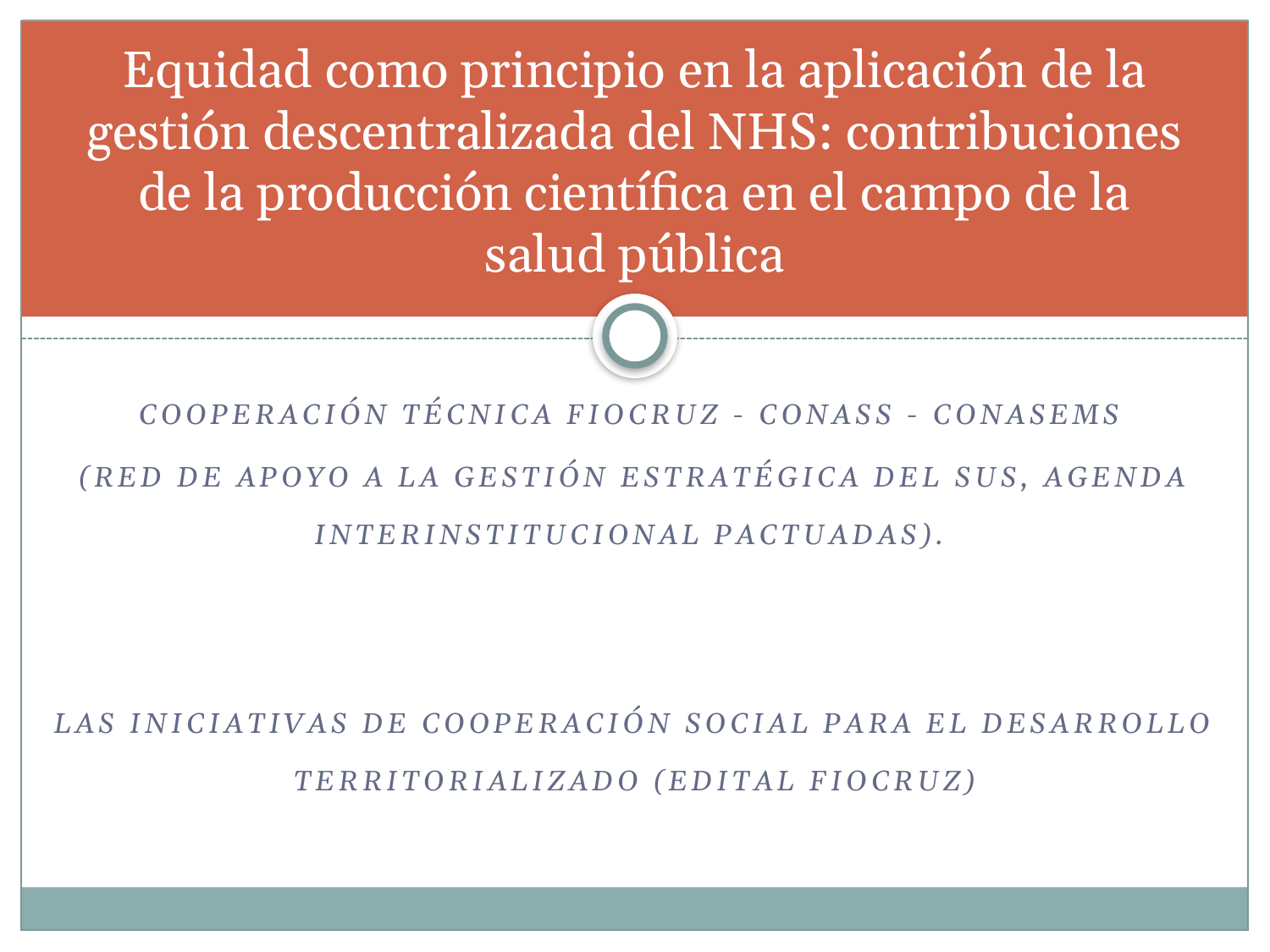

# Equidad como principio en la aplicación de la gestión descentralizada del NHS: contribuciones de la producción científica en el campo de la salud pública
Cooperación técnica Fiocruz - Conass - Conasems
(Red de apoyo a la gestión estratégica del SUS, agenda interinstitucional pactuadas).

Las iniciativas de cooperación social para el desarrollo territorializado (Edital Fiocruz)